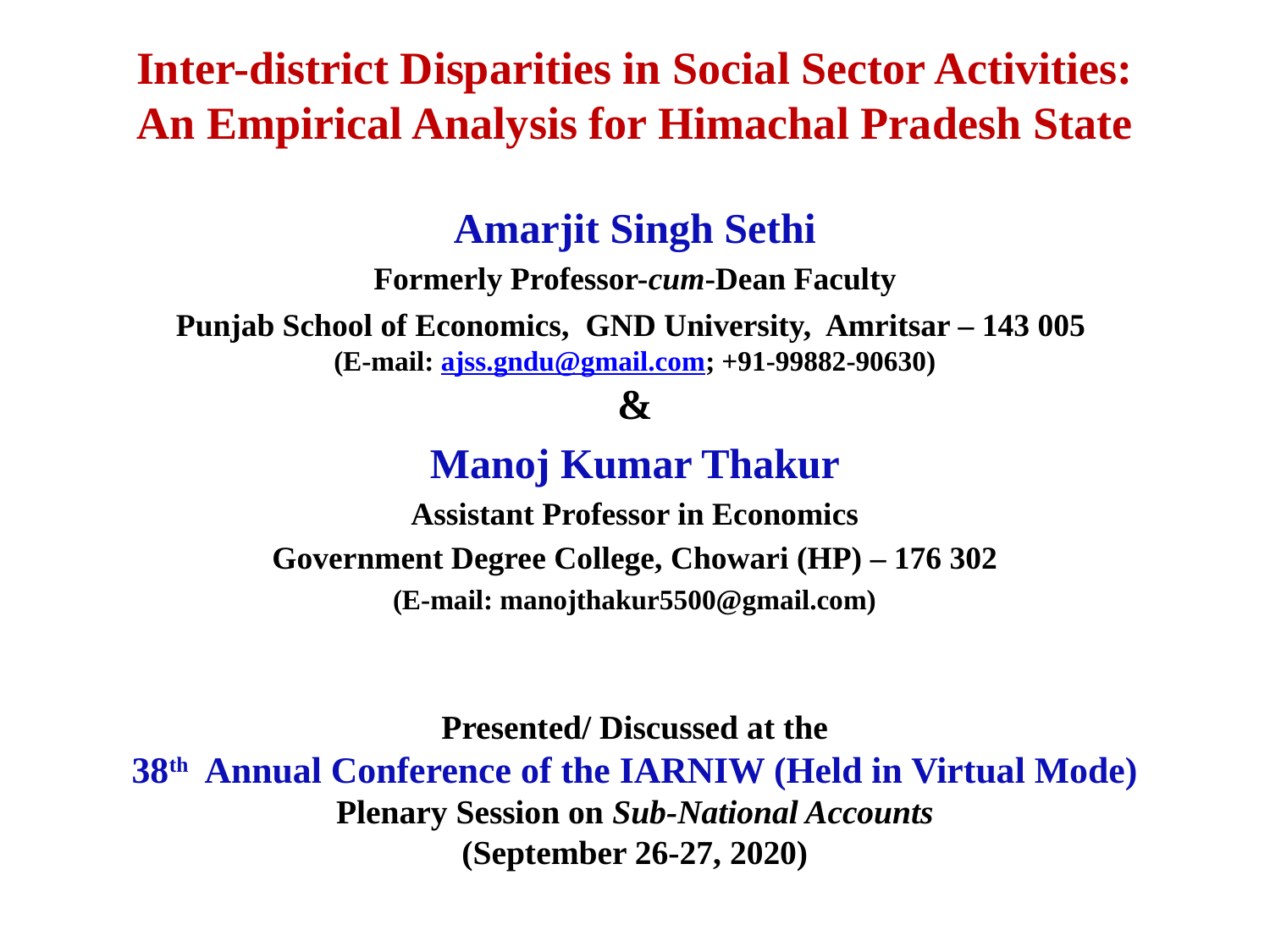

Inter-district Disparities in Social Sector Activities:
An Empirical Analysis for Himachal Pradesh State

Amarjit Singh Sethi
Formerly Professor-cum-Dean Faculty
Punjab School of Economics,  GND University,  Amritsar – 143 005
(E-mail: ajss.gndu@gmail.com; +91-99882-90630)
&
Manoj Kumar Thakur
Assistant Professor in Economics
 Government Degree College, Chowari (HP) – 176 302
(E-mail: manojthakur5500@gmail.com)

Presented/ Discussed at the
38th  Annual Conference of the IARNIW (Held in Virtual Mode)
Plenary Session on Sub-National Accounts
(September 26-27, 2020)